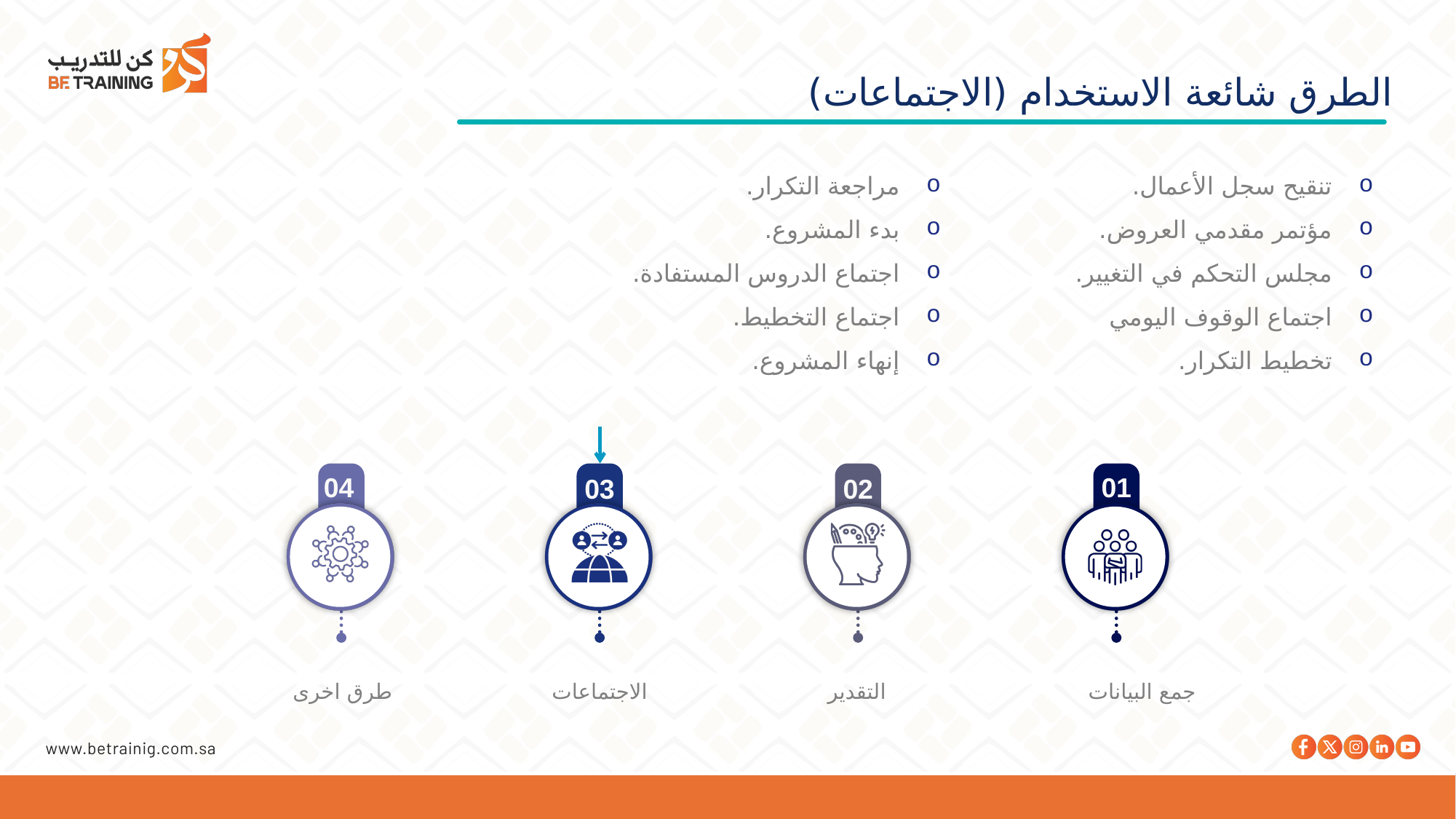

الطرق شائعة الاستخدام (الاجتماعات)
مراجعة التكرار.
بدء المشروع.
اجتماع الدروس المستفادة.
اجتماع التخطيط.
إنهاء المشروع.
تنقيح سجل الأعمال.
مؤتمر مقدمي العروض.
مجلس التحكم في التغيير.
اجتماع الوقوف اليومي
تخطيط التكرار.

04

03

02

01

طرق اخرى
الاجتماعات
التقدير
جمع البيانات